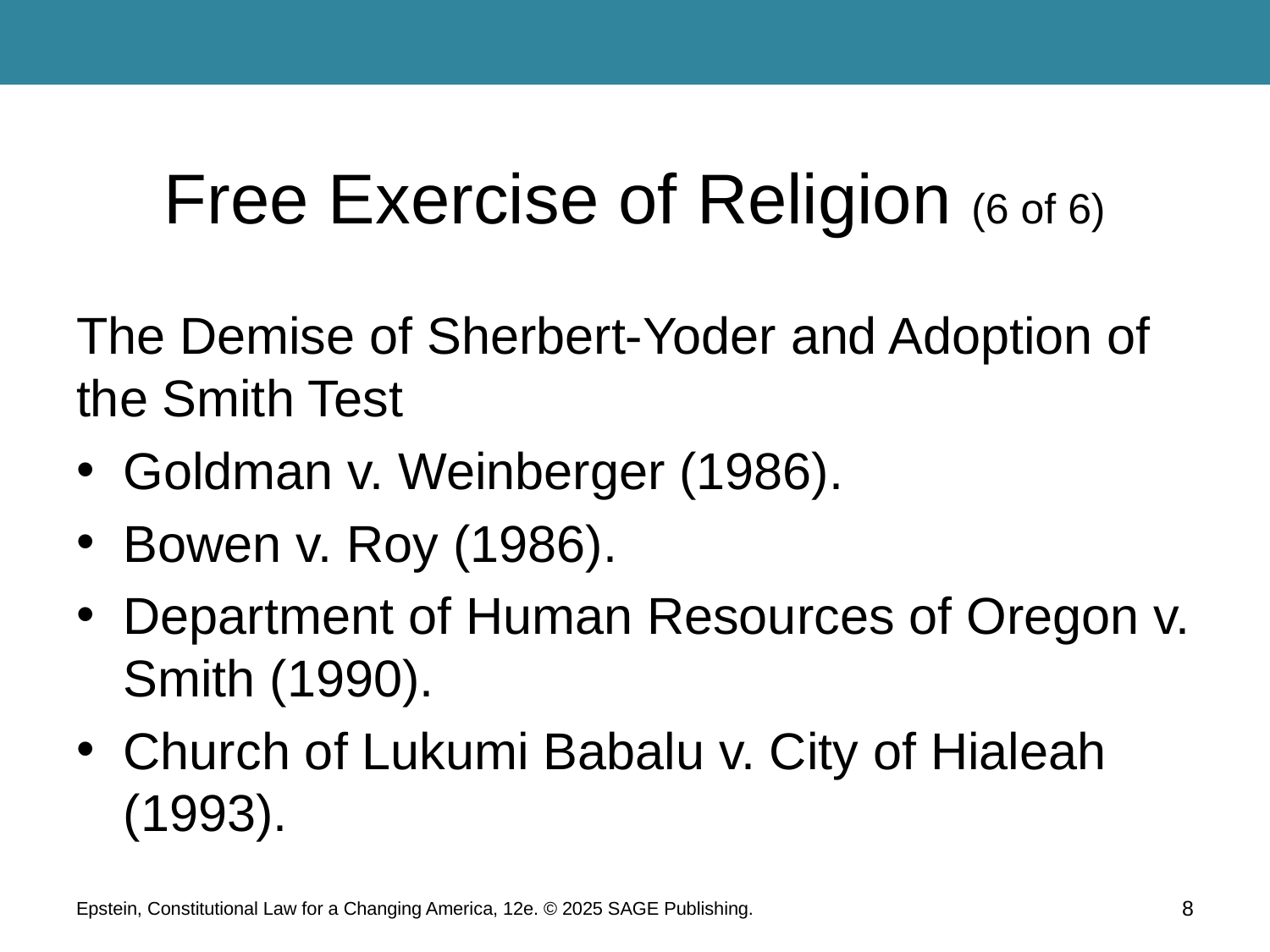

# Free Exercise of Religion (6 of 6)
The Demise of Sherbert-Yoder and Adoption of the Smith Test
Goldman v. Weinberger (1986).
Bowen v. Roy (1986).
Department of Human Resources of Oregon v. Smith (1990).
Church of Lukumi Babalu v. City of Hialeah (1993).
Epstein, Constitutional Law for a Changing America, 12e. © 2025 SAGE Publishing.
8